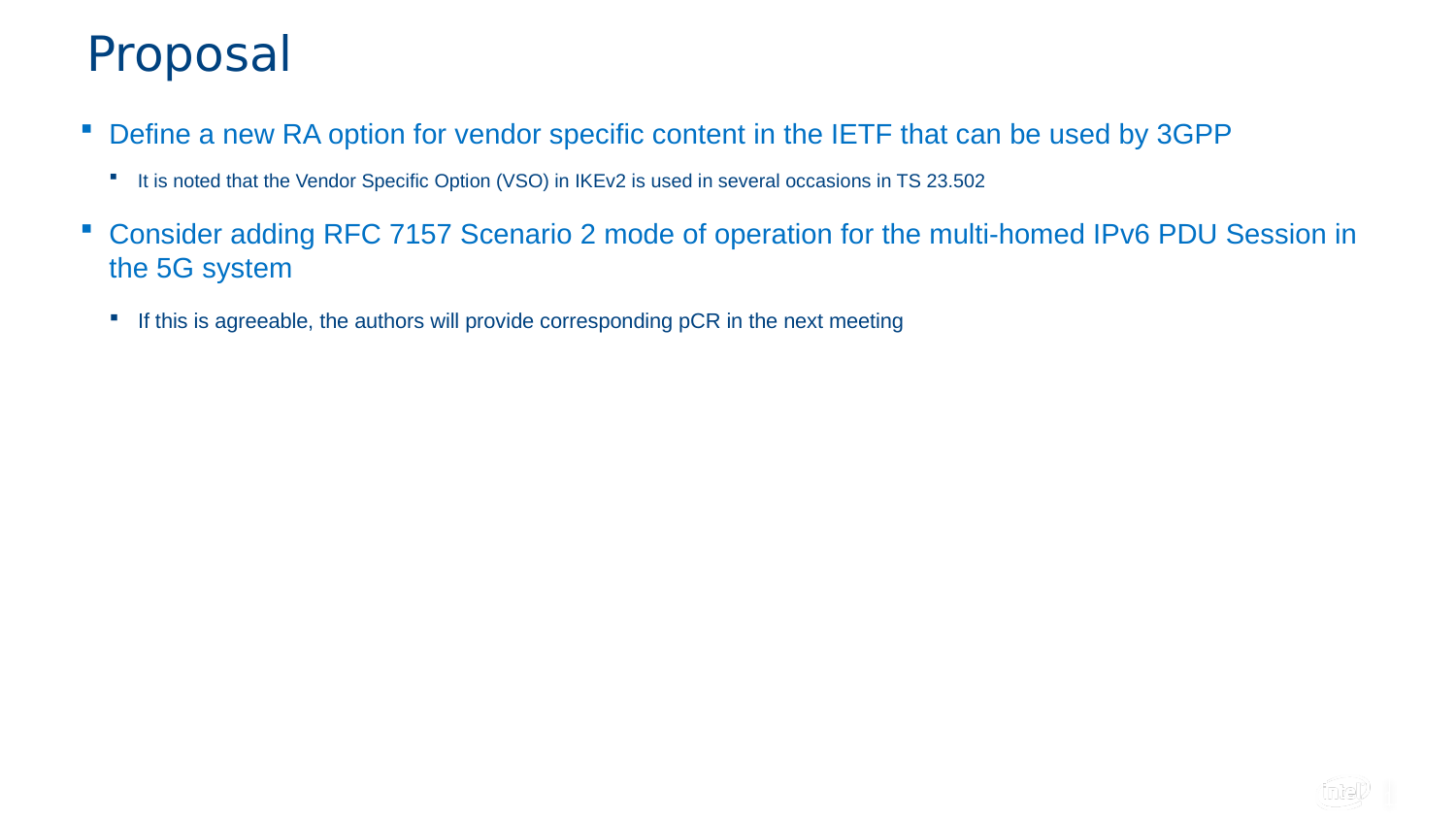

# Proposal
Define a new RA option for vendor specific content in the IETF that can be used by 3GPP
It is noted that the Vendor Specific Option (VSO) in IKEv2 is used in several occasions in TS 23.502
Consider adding RFC 7157 Scenario 2 mode of operation for the multi-homed IPv6 PDU Session in the 5G system
If this is agreeable, the authors will provide corresponding pCR in the next meeting

11